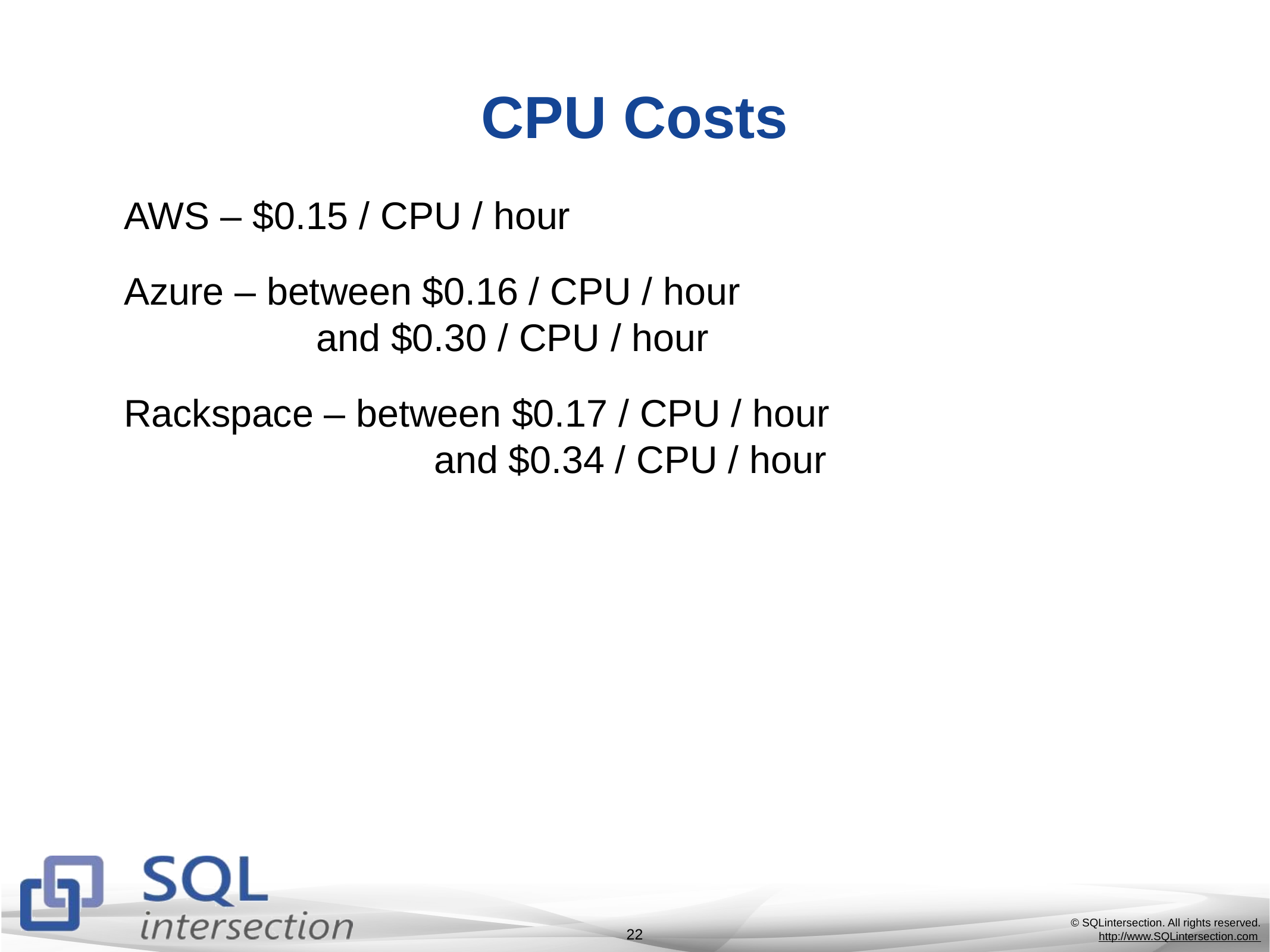

# CPU Costs
AWS – $0.15 / CPU / hour
Azure – between $0.16 / CPU / hour
                  and $0.30 / CPU / hour
Rackspace – between $0.17 / CPU / hour
                             and $0.34 / CPU / hour